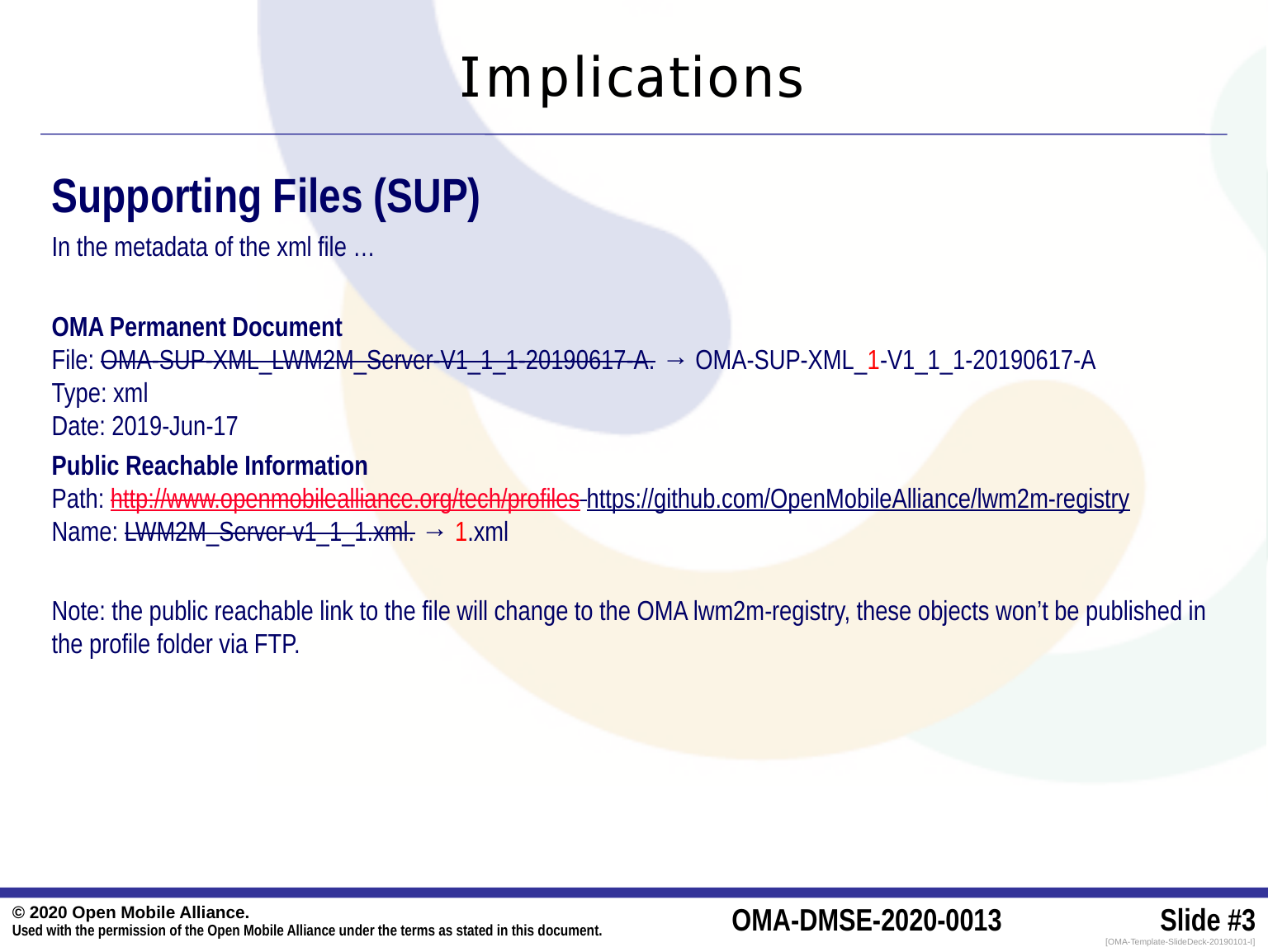

# Implications
Supporting Files (SUP)
In the metadata of the xml file …

OMA Permanent Document
File: OMA-SUP-XML_LWM2M_Server-V1_1_1-20190617-A. → OMA-SUP-XML_1-V1_1_1-20190617-A
Type: xml
Date: 2019-Jun-17
Public Reachable Information
Path: http://www.openmobilealliance.org/tech/profiles https://github.com/OpenMobileAlliance/lwm2m-registry
Name: LWM2M_Server-v1_1_1.xml. → 1.xml

Note: the public reachable link to the file will change to the OMA lwm2m-registry, these objects won’t be published in the profile folder via FTP.